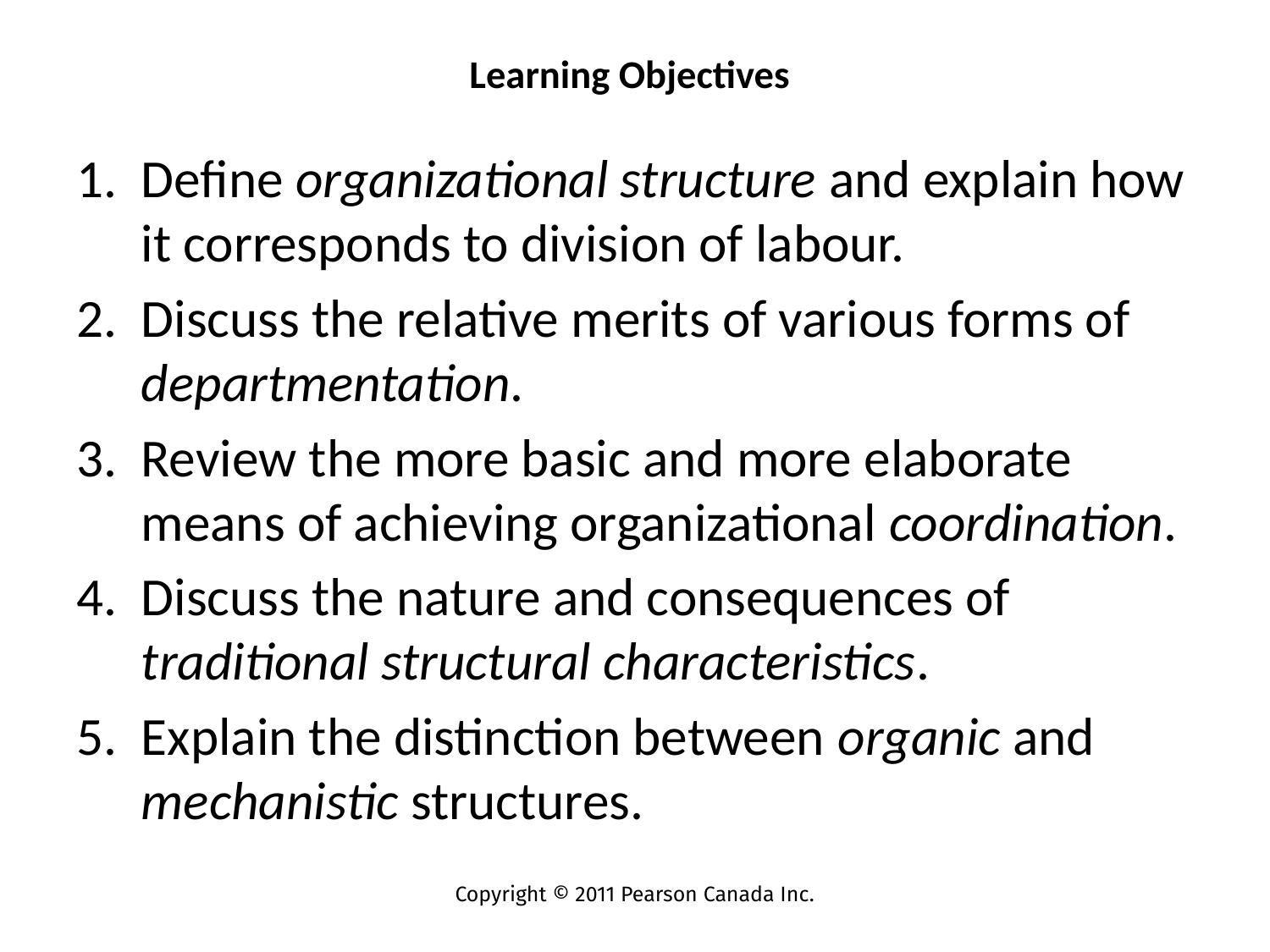

# Learning Objectives
Define organizational structure and explain how it corresponds to division of labour.
Discuss the relative merits of various forms of departmentation.
Review the more basic and more elaborate means of achieving organizational coordination.
Discuss the nature and consequences of traditional structural characteristics.
Explain the distinction between organic and mechanistic structures.

Copyright © 2011 Pearson Canada Inc.